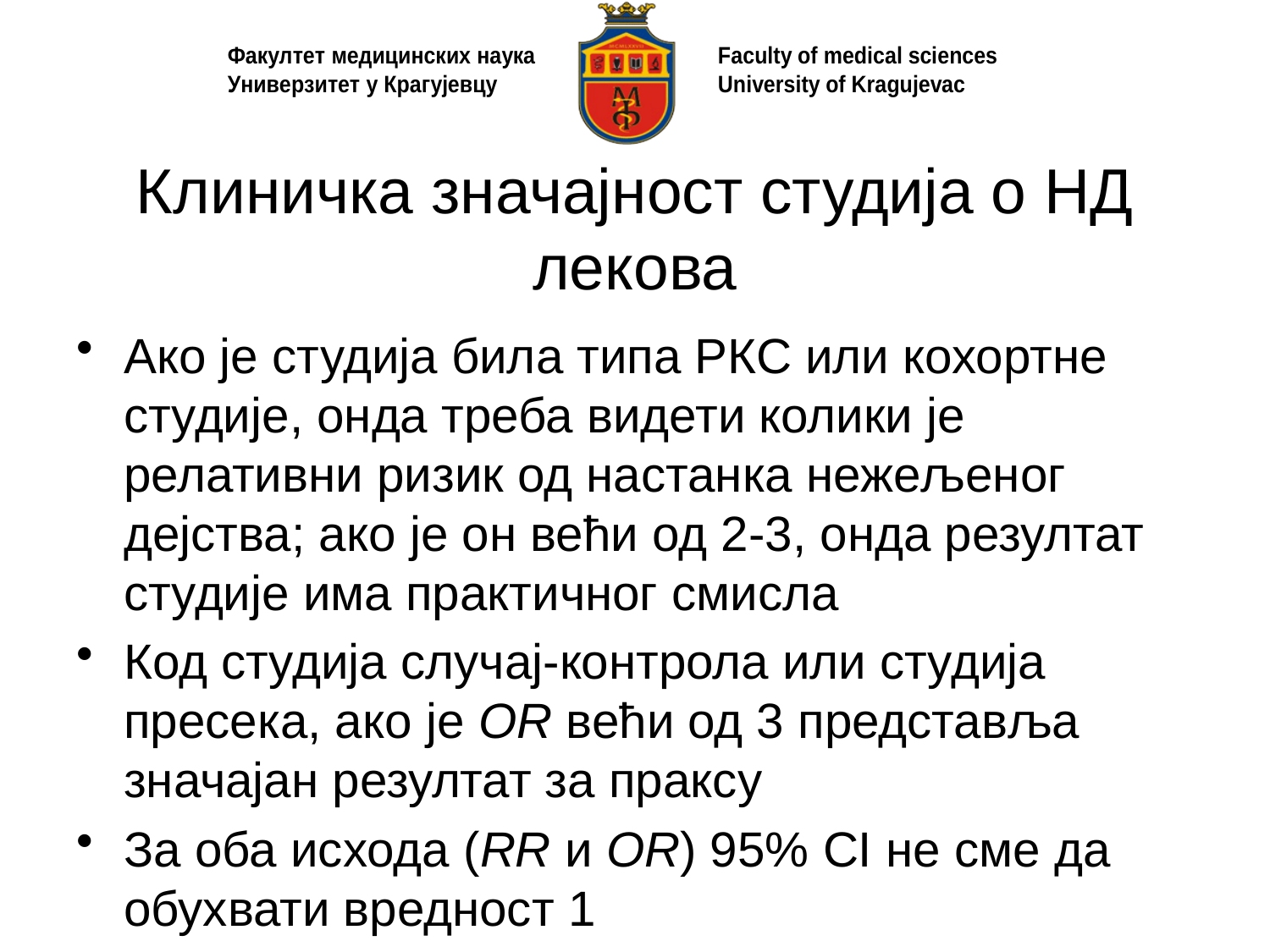

# Клиничка значајност студија о НД лекова
Ако је студија била типа РКС или кохортне студије, онда треба видети колики је релативни ризик од настанка нежељеног дејства; ако је он већи од 2-3, онда резултат студије има практичног смисла
Код студија случај-контрола или студија пресека, ако је OR већи од 3 представља значајан резултат за праксу
За оба исхода (RR и OR) 95% CI не сме да обухвати вредност 1